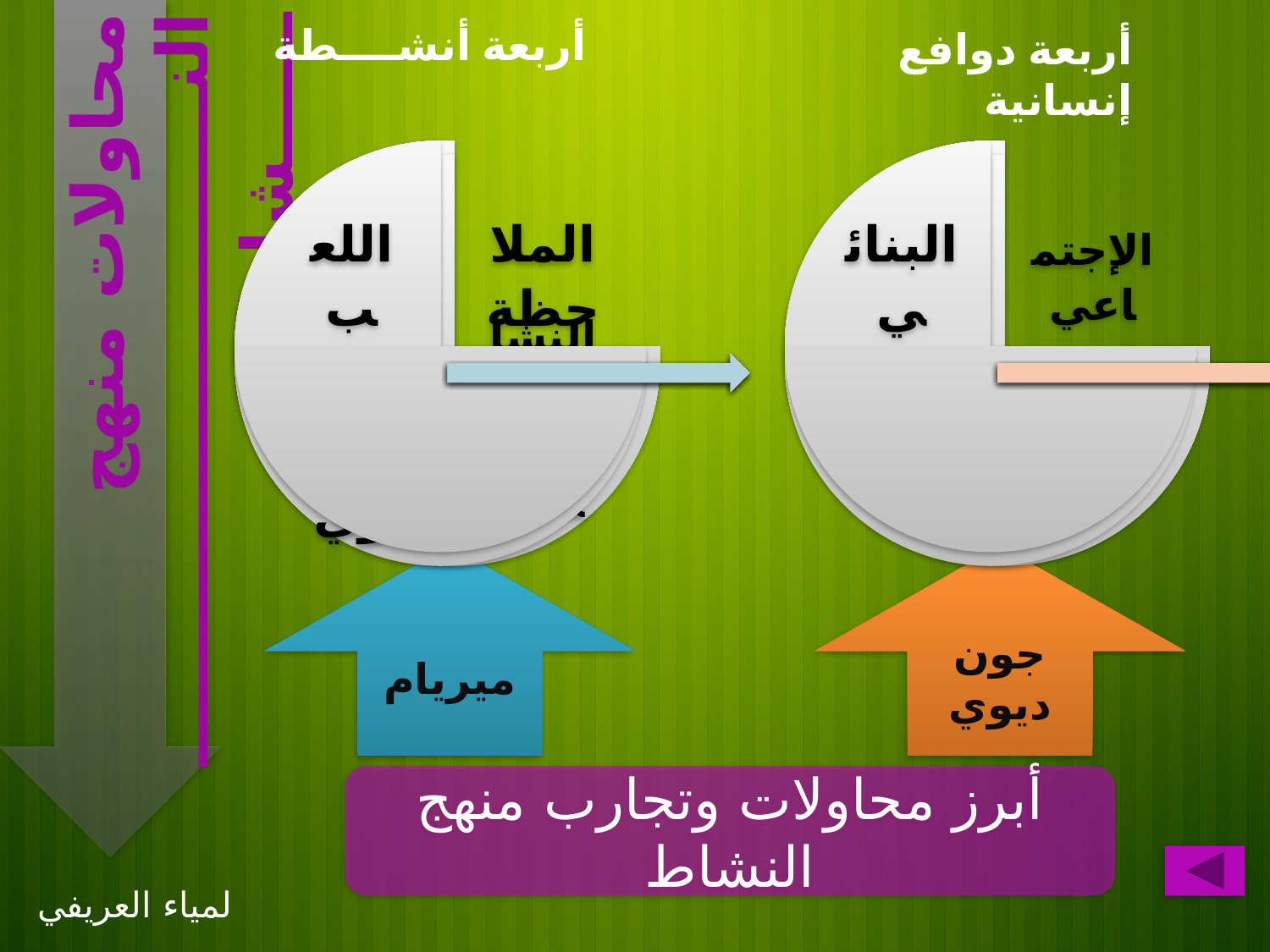

أربعة أنشــــطة
أربعة دوافع إنسانية
العمل اليديوي
اللعب
النشاط القصصي
التعبيري
البنائي
التجريبي
محاولات منهج النــــــــــــــــــــــــــــــــــشاط

ميريام
جون ديوي
أبرز محاولات وتجارب منهج النشاط

لمياء العريفي